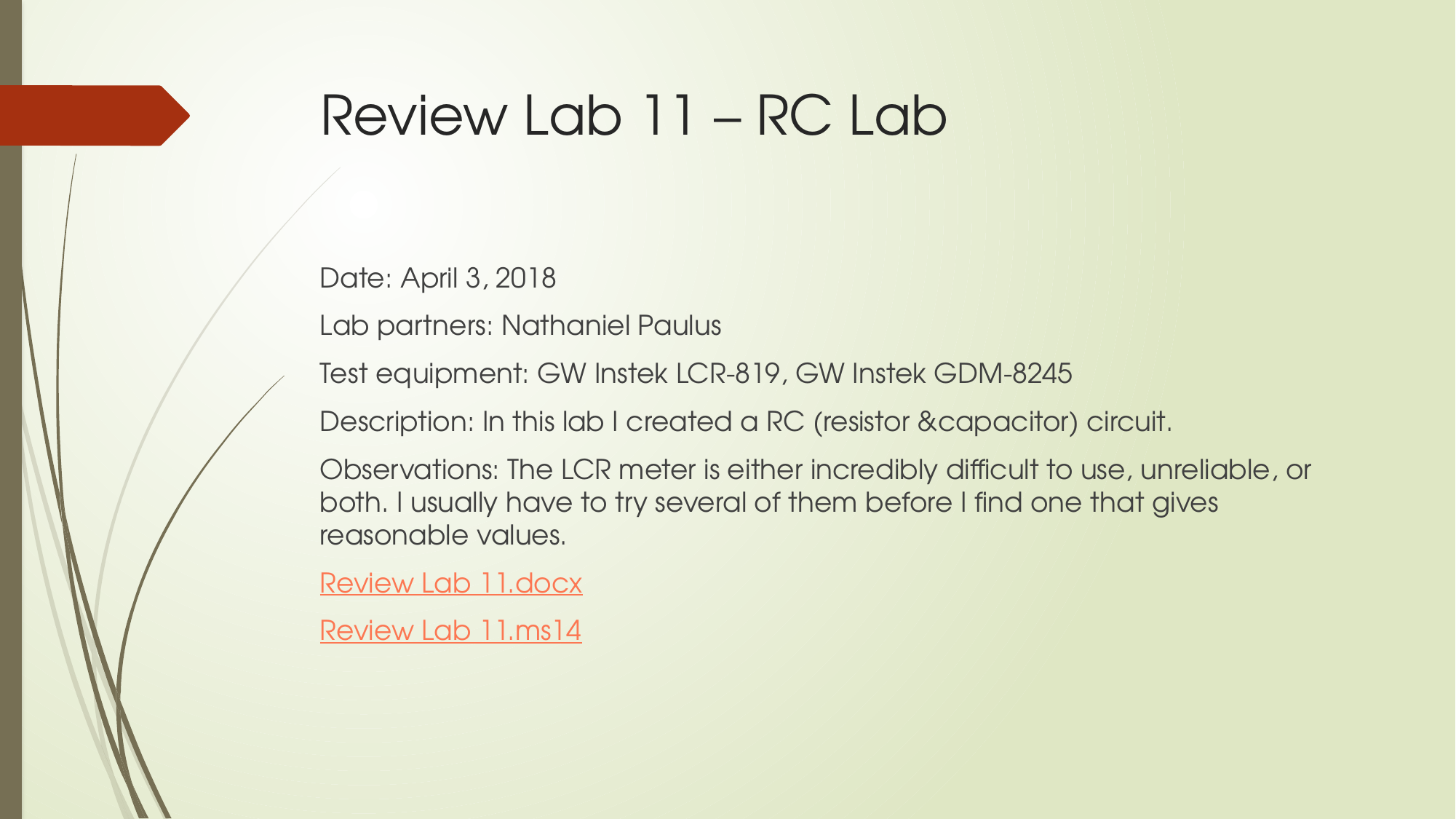

# Review Lab 11 – RC Lab
Date: April 3, 2018
Lab partners: Nathaniel Paulus
Test equipment: GW Instek LCR-819, GW Instek GDM-8245
Description: In this lab I created a RC (resistor &capacitor) circuit.
Observations: The LCR meter is either incredibly difficult to use, unreliable, or both. I usually have to try several of them before I find one that gives reasonable values.
Review Lab 11.docx
Review Lab 11.ms14